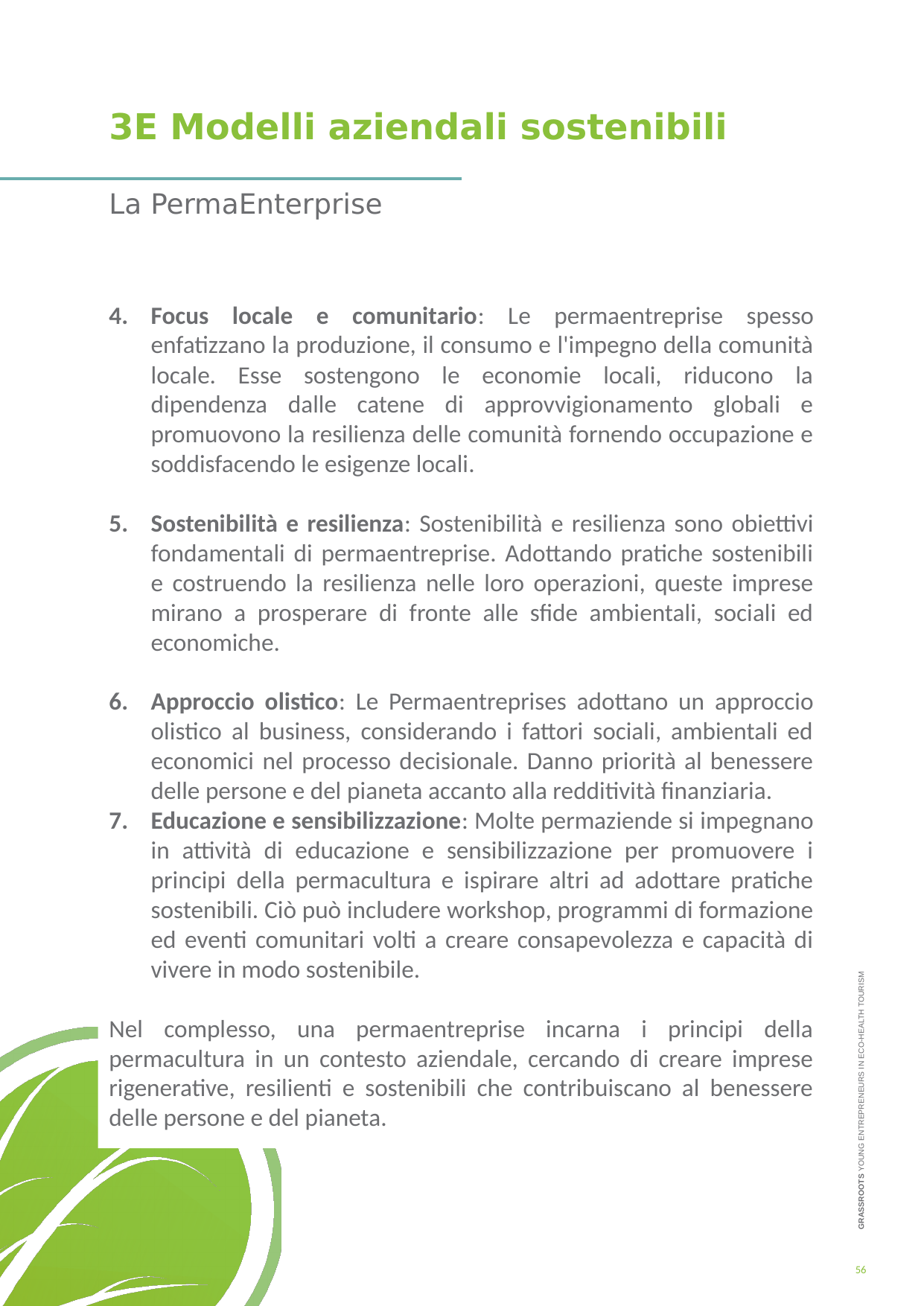

3E Modelli aziendali sostenibili
La PermaEnterprise
Focus locale e comunitario: Le permaentreprise spesso enfatizzano la produzione, il consumo e l'impegno della comunità locale. Esse sostengono le economie locali, riducono la dipendenza dalle catene di approvvigionamento globali e promuovono la resilienza delle comunità fornendo occupazione e soddisfacendo le esigenze locali.

Sostenibilità e resilienza: Sostenibilità e resilienza sono obiettivi fondamentali di permaentreprise. Adottando pratiche sostenibili e costruendo la resilienza nelle loro operazioni, queste imprese mirano a prosperare di fronte alle sfide ambientali, sociali ed economiche.

Approccio olistico: Le Permaentreprises adottano un approccio olistico al business, considerando i fattori sociali, ambientali ed economici nel processo decisionale. Danno priorità al benessere delle persone e del pianeta accanto alla redditività finanziaria.
Educazione e sensibilizzazione: Molte permaziende si impegnano in attività di educazione e sensibilizzazione per promuovere i principi della permacultura e ispirare altri ad adottare pratiche sostenibili. Ciò può includere workshop, programmi di formazione ed eventi comunitari volti a creare consapevolezza e capacità di vivere in modo sostenibile.
Nel complesso, una permaentreprise incarna i principi della permacultura in un contesto aziendale, cercando di creare imprese rigenerative, resilienti e sostenibili che contribuiscano al benessere delle persone e del pianeta.

56